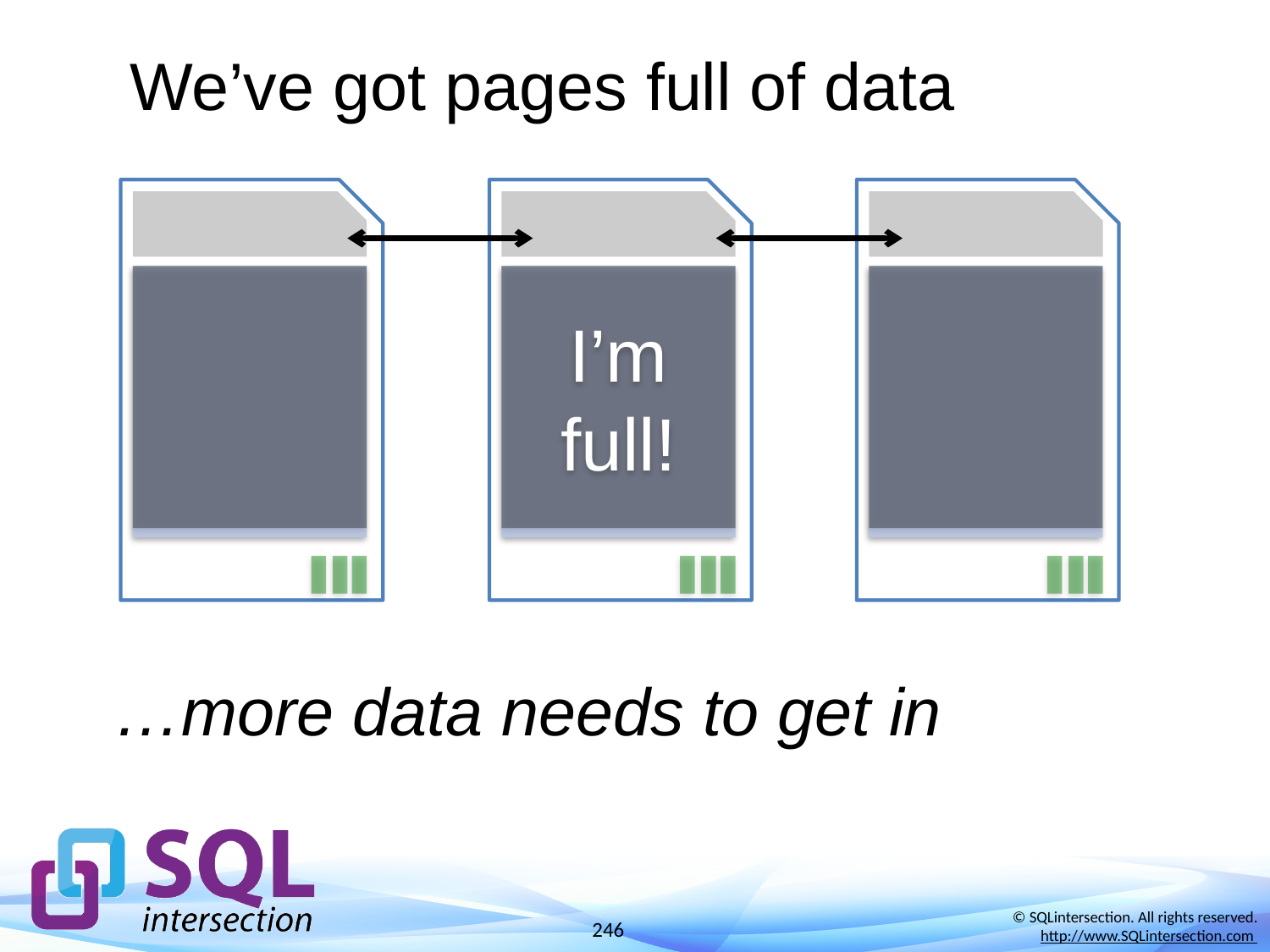

We’ve got pages full of data

I’m full!

…more data needs to get in